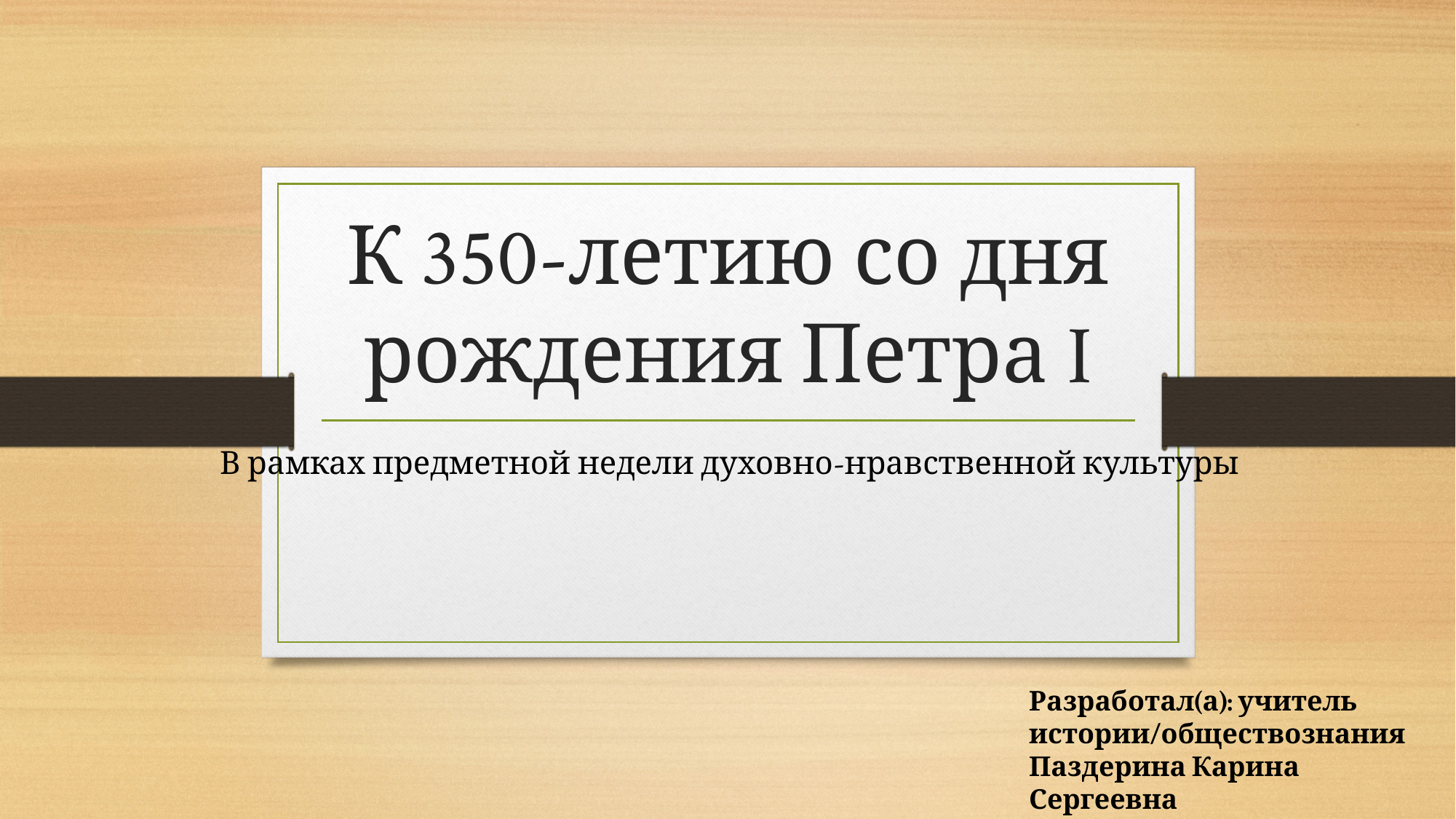

# К 350-летию со дня рождения Петра I
В рамках предметной недели духовно-нравственной культуры
Разработал(а): учитель истории/обществознания
Паздерина Карина Сергеевна